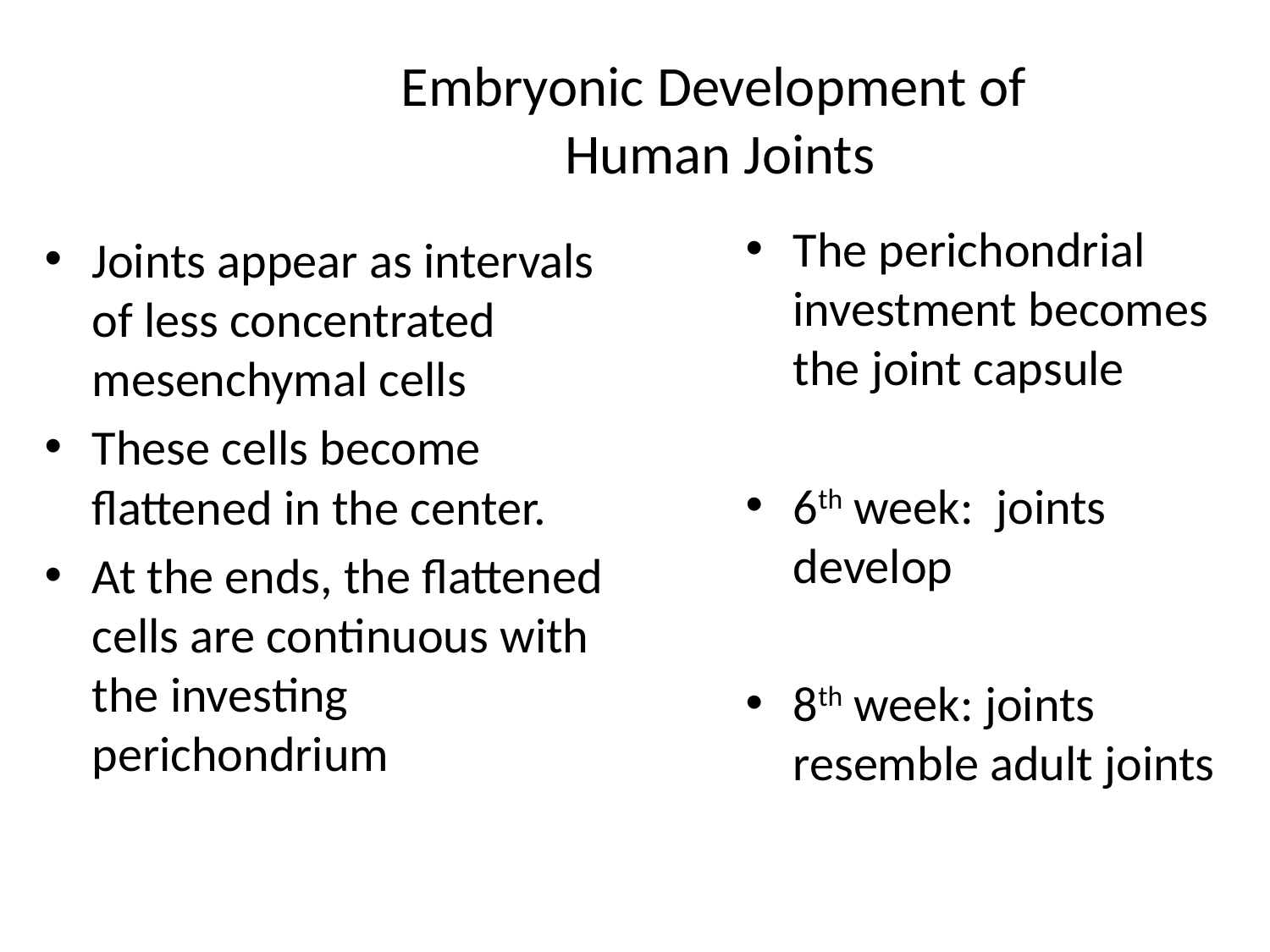

# Embryonic Development of Human Joints
The perichondrial investment becomes the joint capsule

6th week:  joints develop

8th week: joints resemble adult joints

Joints appear as intervals of less concentrated mesenchymal cells
These cells become flattened in the center.
At the ends, the flattened cells are continuous with the investing perichondrium